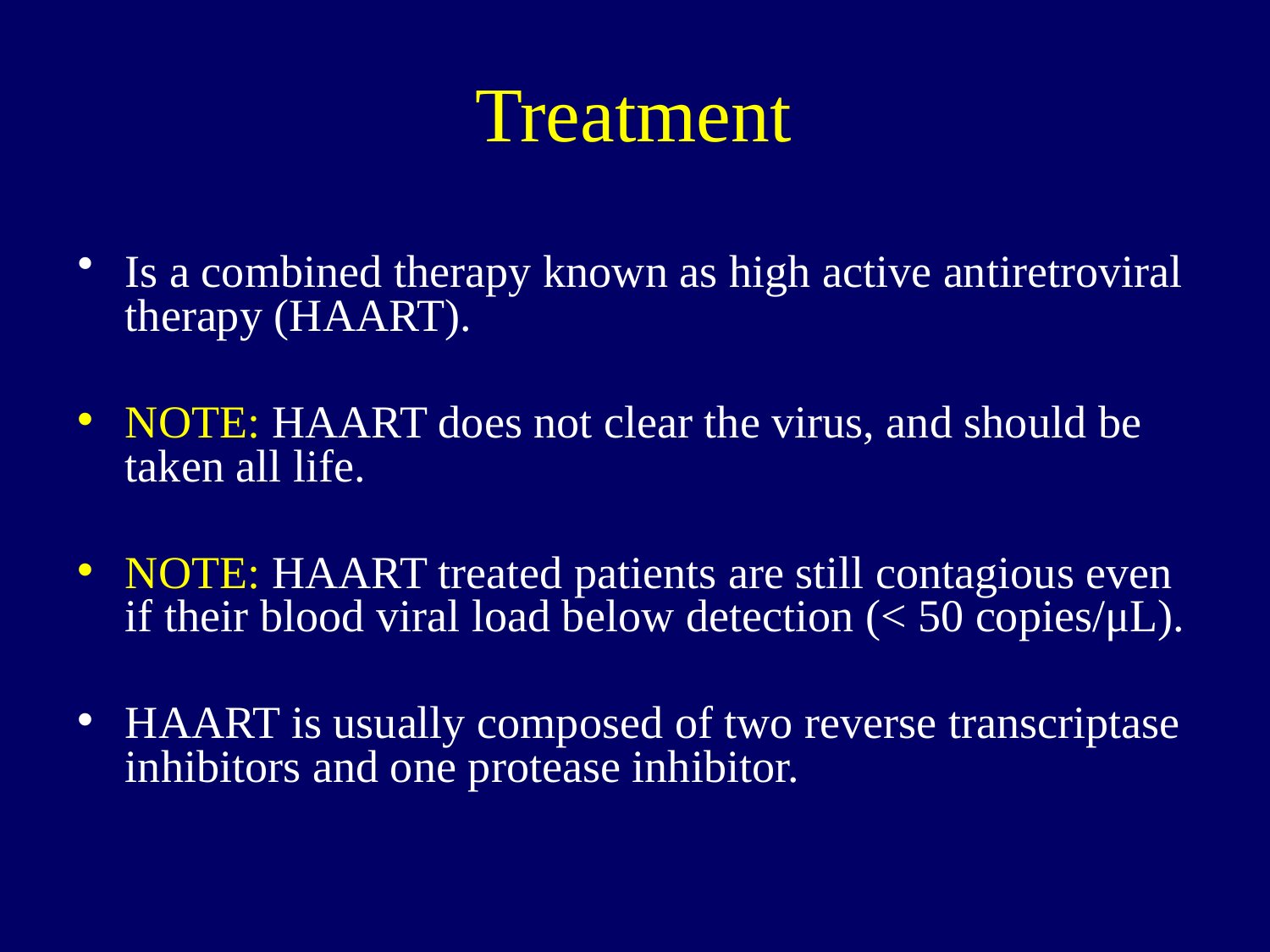

Treatment
Is a combined therapy known as high active antiretroviral therapy (HAART).

NOTE: HAART does not clear the virus, and should be taken all life.

NOTE: HAART treated patients are still contagious even if their blood viral load below detection (< 50 copies/μL).

HAART is usually composed of two reverse transcriptase inhibitors and one protease inhibitor.